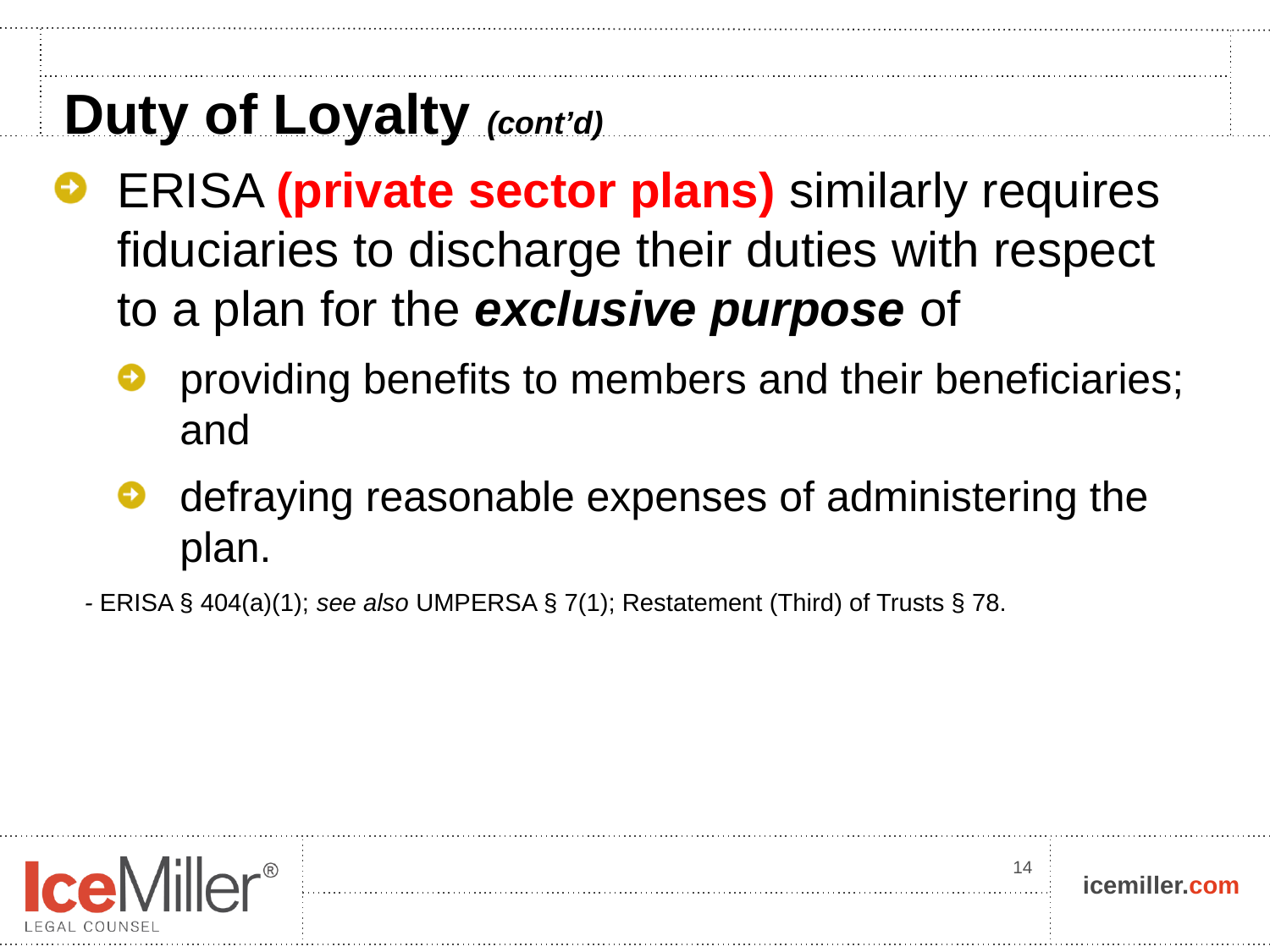

# Duty of Loyalty (cont’d)
ERISA (private sector plans) similarly requires fiduciaries to discharge their duties with respect to a plan for the exclusive purpose of
providing benefits to members and their beneficiaries; and
defraying reasonable expenses of administering the plan.
- ERISA § 404(a)(1); see also UMPERSA § 7(1); Restatement (Third) of Trusts § 78.
14